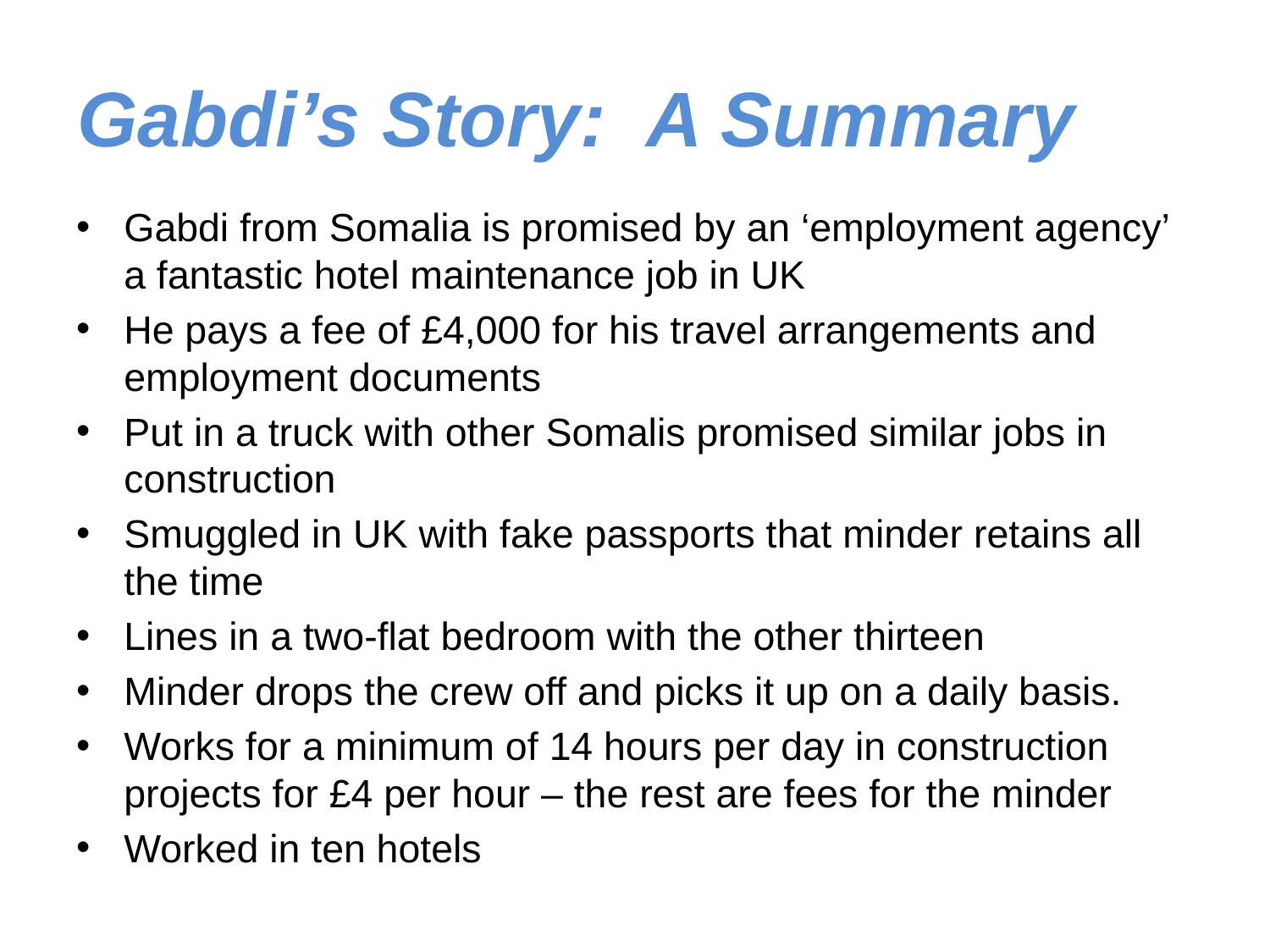

# Gabdi’s Story:  A Summary
Gabdi from Somalia is promised by an ‘employment agency’ a fantastic hotel maintenance job in UK
He pays a fee of £4,000 for his travel arrangements and employment documents
Put in a truck with other Somalis promised similar jobs in construction
Smuggled in UK with fake passports that minder retains all the time
Lines in a two-flat bedroom with the other thirteen
Minder drops the crew off and picks it up on a daily basis.
Works for a minimum of 14 hours per day in construction projects for £4 per hour – the rest are fees for the minder
Worked in ten hotels